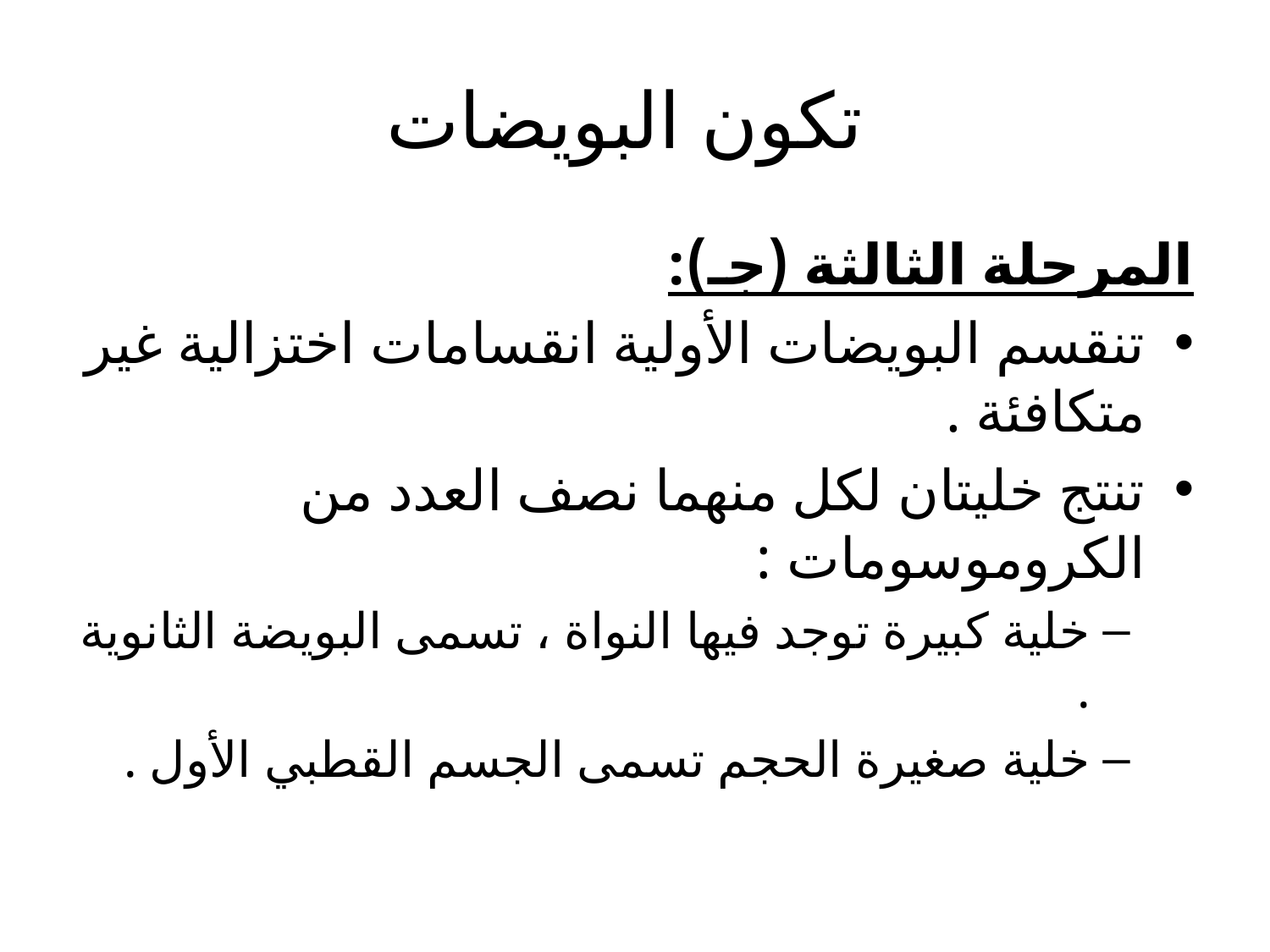

# تكون البويضات
المرحلة الثالثة (جـ):
تنقسم البويضات الأولية انقسامات اختزالية غير متكافئة .
تنتج خليتان لكل منهما نصف العدد من الكروموسومات :
خلية كبيرة توجد فيها النواة ، تسمى البويضة الثانوية .
خلية صغيرة الحجم تسمى الجسم القطبي الأول .